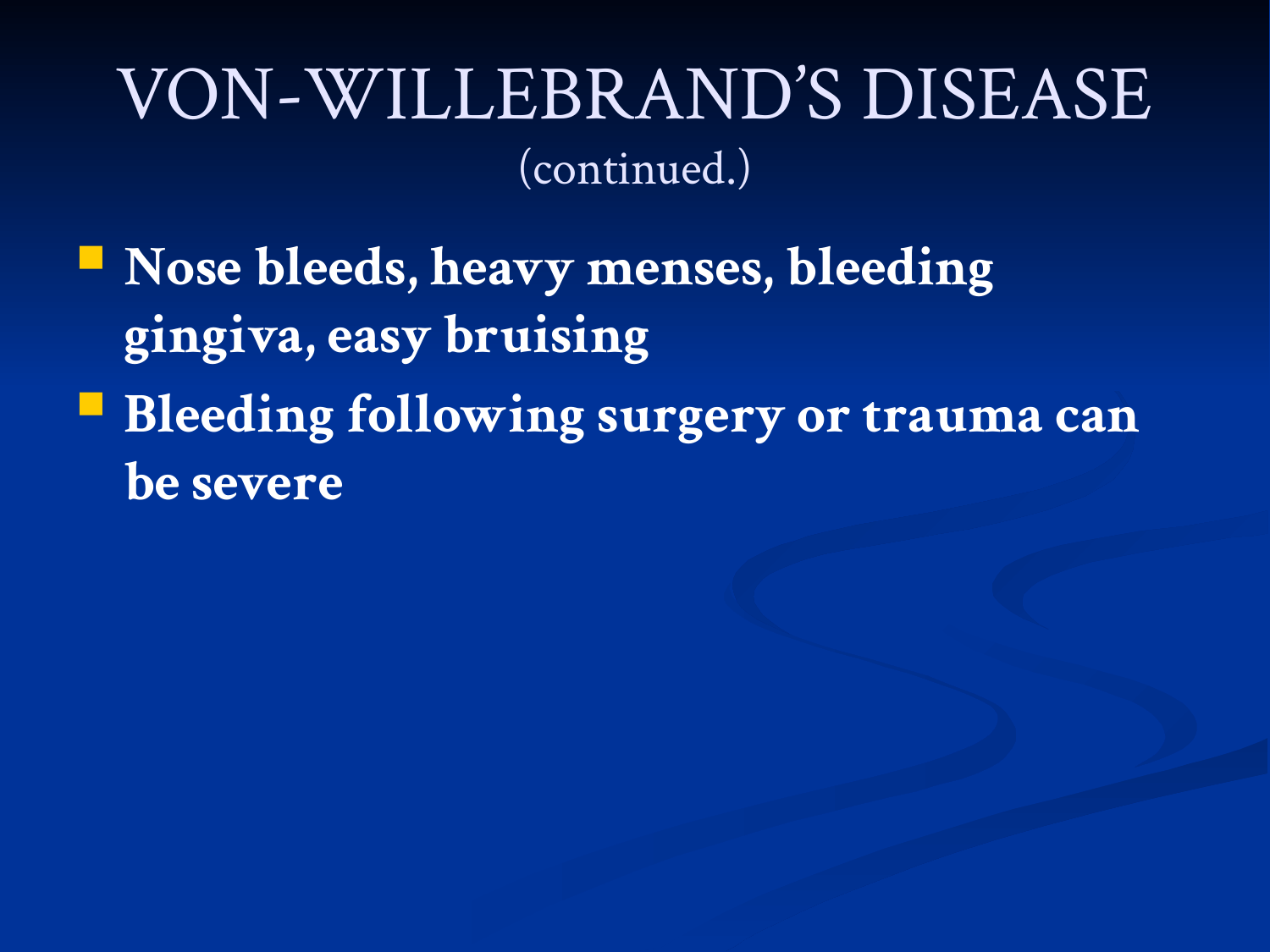

# VON-WILLEBRAND’S DISEASE (continued.)
Nose bleeds, heavy menses, bleeding gingiva, easy bruising
Bleeding following surgery or trauma can be severe